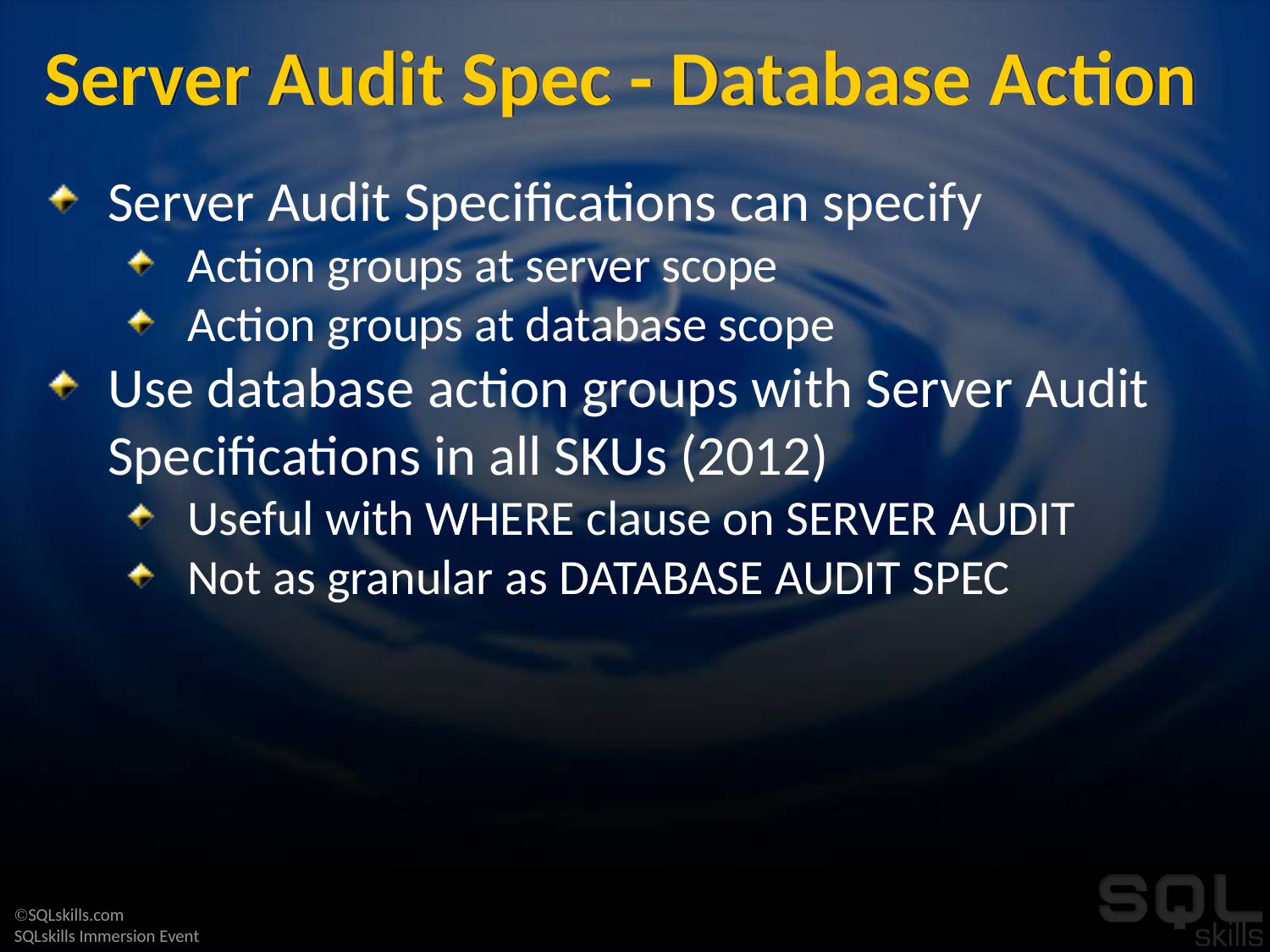

# Server Audit Spec - Database Action
Server Audit Specifications can specify
Action groups at server scope
Action groups at database scope
Use database action groups with Server Audit Specifications in all SKUs (2012)
Useful with WHERE clause on SERVER AUDIT
Not as granular as DATABASE AUDIT SPEC